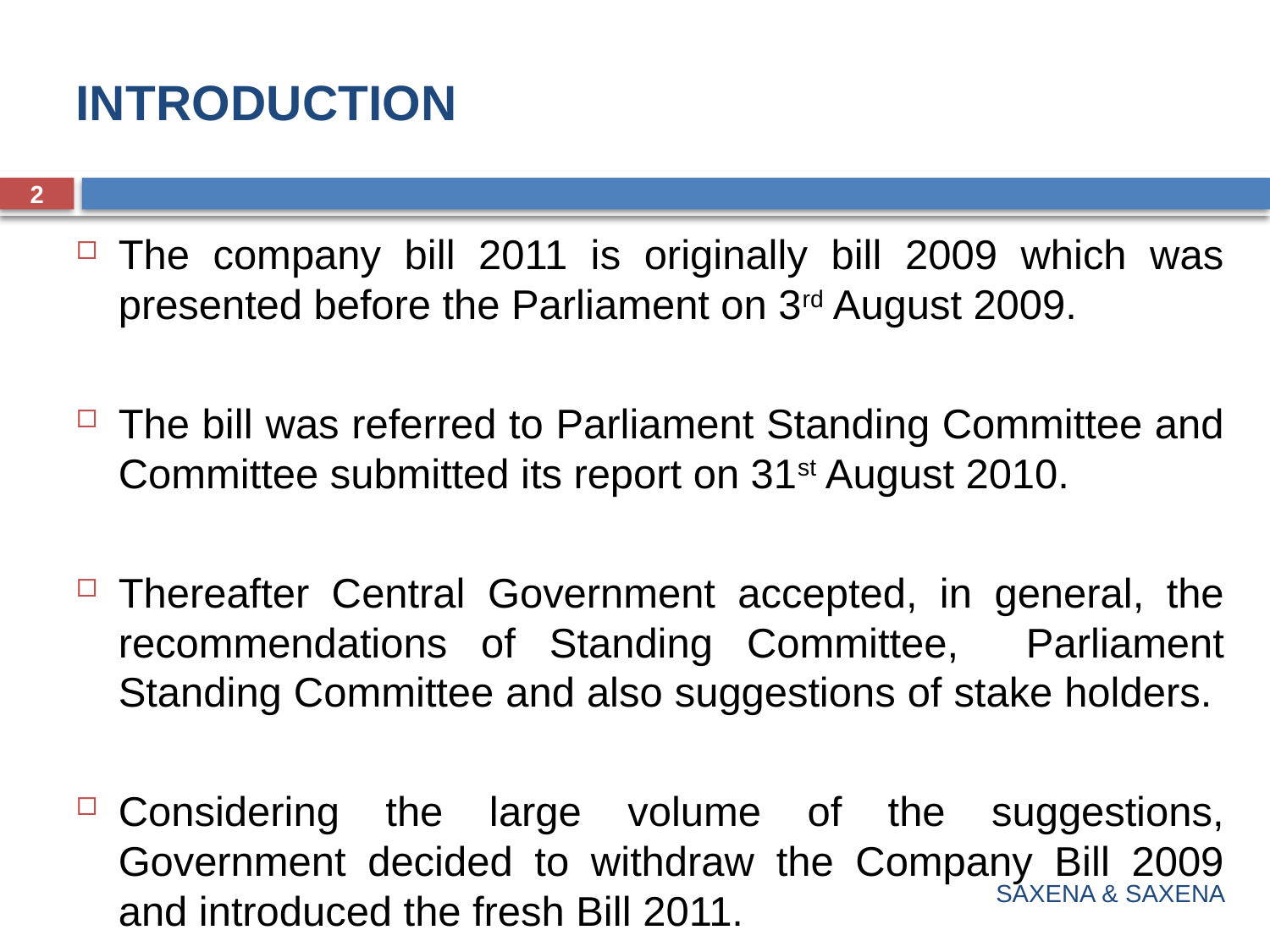

# INTRODUCTION
2
The company bill 2011 is originally bill 2009 which was presented before the Parliament on 3rd August 2009.

The bill was referred to Parliament Standing Committee and Committee submitted its report on 31st August 2010.

Thereafter Central Government accepted, in general, the recommendations of Standing Committee,  Parliament Standing Committee and also suggestions of stake holders.

Considering the large volume of the suggestions, Government decided to withdraw the Company Bill 2009 and introduced the fresh Bill 2011.

SAXENA & SAXENA